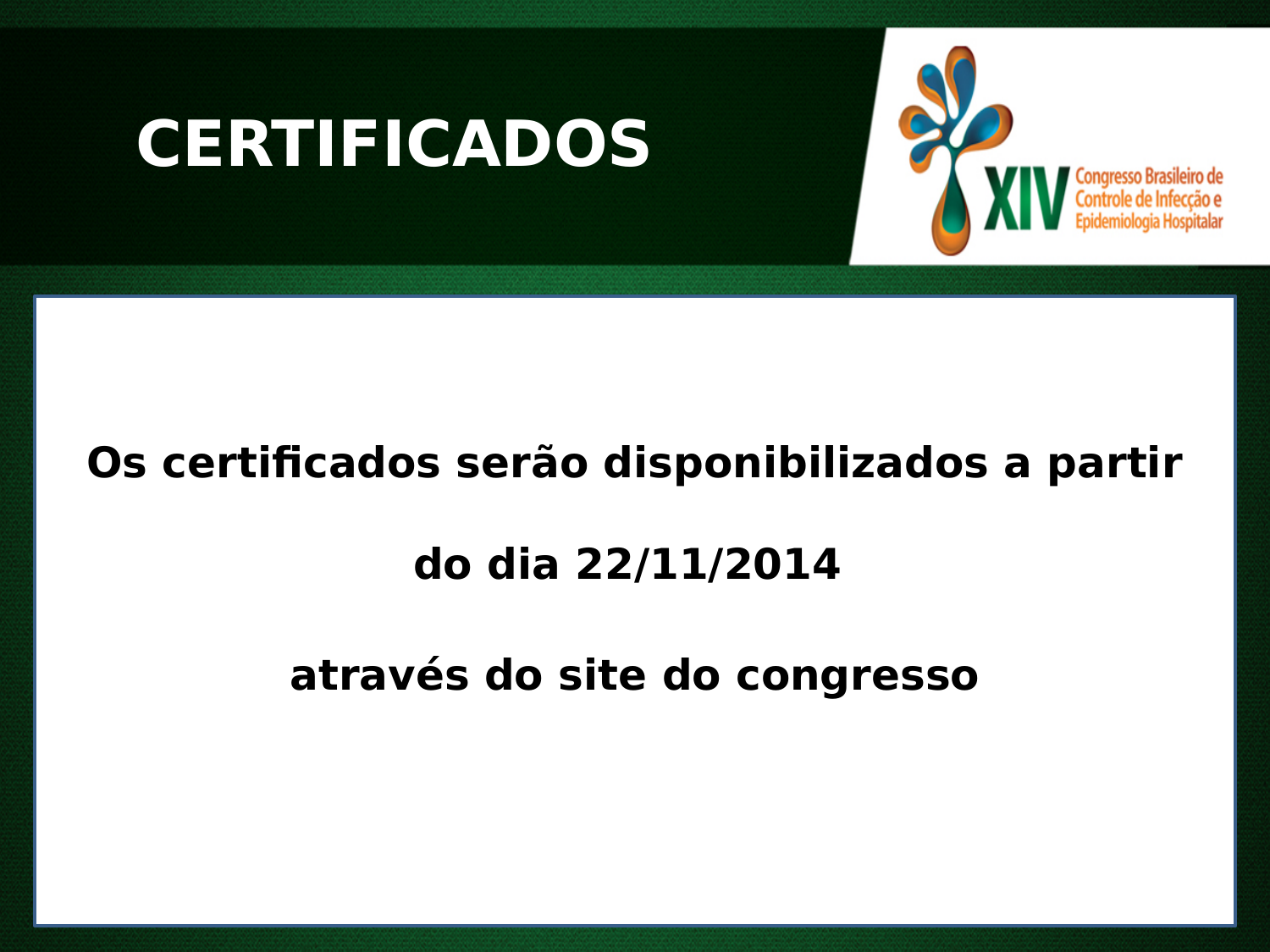

CERTIFICADOS

Os certificados serão disponibilizados a partir do dia 22/11/2014
através do site do congresso